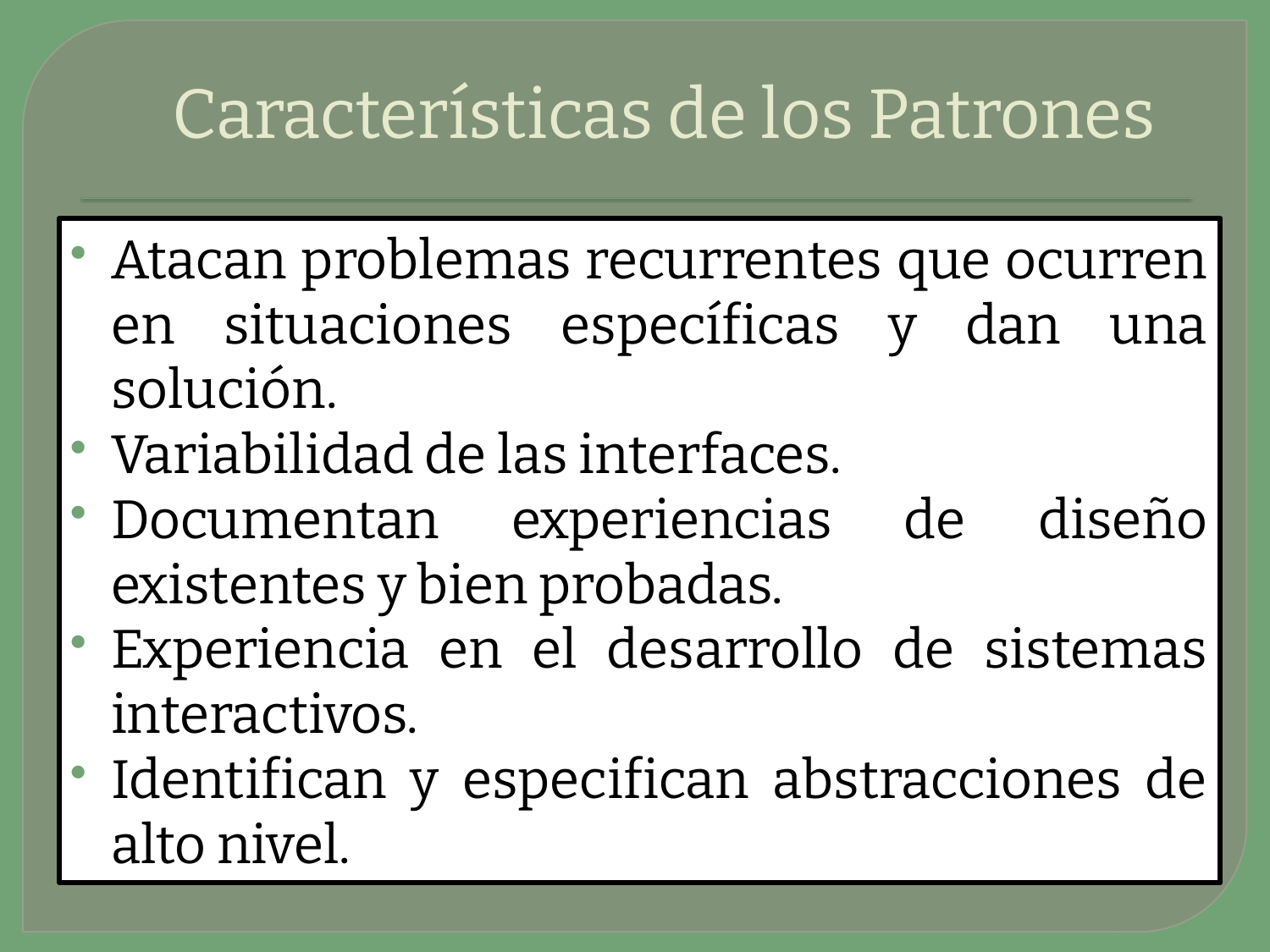

# Características de los Patrones
Atacan problemas recurrentes que ocurren en situaciones específicas y dan una solución.
Variabilidad de las interfaces.
Documentan experiencias de diseño existentes y bien probadas.
Experiencia en el desarrollo de sistemas interactivos.
Identifican y especifican abstracciones de alto nivel.